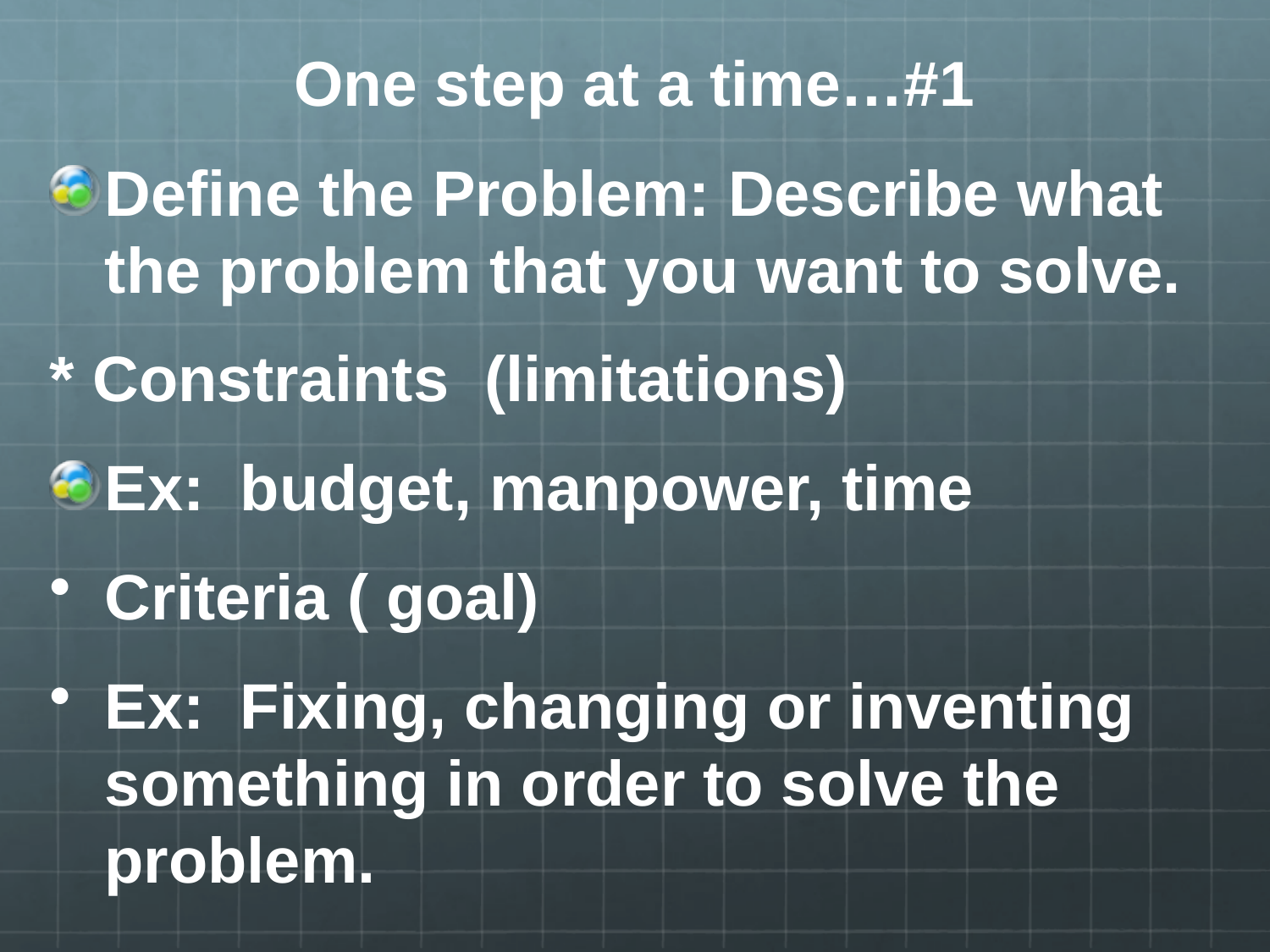

# One step at a time…#1
Define the Problem: Describe what the problem that you want to solve.
* Constraints  (limitations)
Ex:  budget, manpower, time
Criteria ( goal)
Ex:  Fixing, changing or inventing something in order to solve the problem.